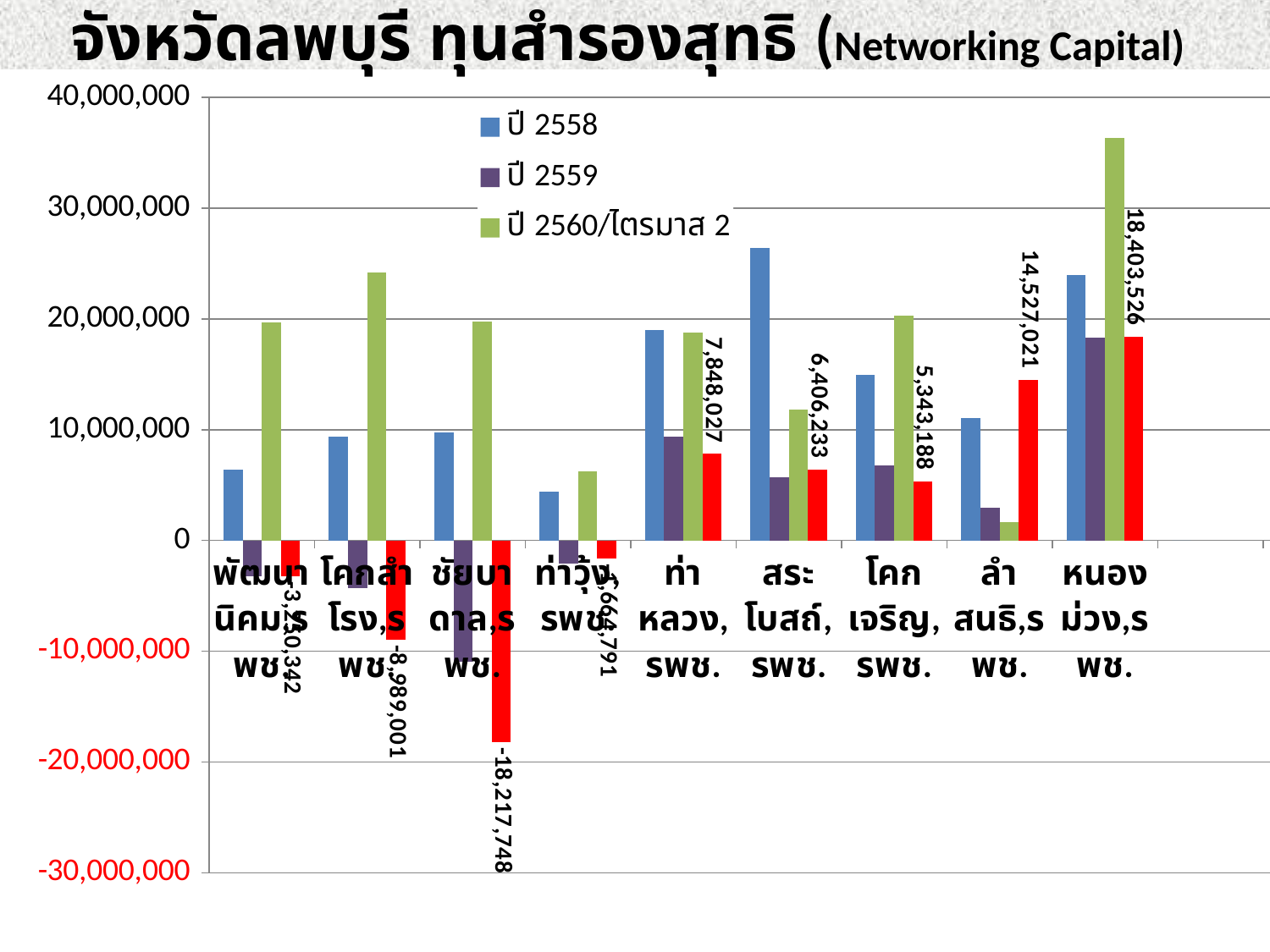

# จังหวัดลพบุรี ทุนสำรองสุทธิ (Networking Capital)

### Chart

| Category | ปี 2558 | ปี 2559 | ปี 2560/ไตรมาส 2 | ปี 2560/ไตรมาส 4 |
|---|---|---|---|---|
| พัฒนานิคม,รพช. | 6377983.0 | -3257526.0 | 19704906.0 | -3250342.3599999994 |
| โคกสำโรง,รพช. | 9368778.0 | -4316156.0 | 24194441.0 | -8989001.49000001 |
| ชัยบาดาล,รพช. | 9787378.0 | -10966048.0 | 19777150.0 | -18217748.0 |
| ท่าวุ้ง,รพช. | 4380532.0 | -2072891.0 | 6255648.0 | -1664791.0 |
| ท่าหลวง,รพช. | 18992841.0 | 9413727.0 | 18749621.0 | 7848027.0 |
| สระโบสถ์,รพช. | 26430573.0 | 5695998.0 | 11855365.0 | 6406233.170000002 |
| โคกเจริญ,รพช. | 14977419.0 | 6764188.0 | 20291142.0 | 5343188.0 |
| ลำสนธิ,รพช. | 11056982.0 | 2934273.0 | 1663314.0 | 14527021.0 |
| หนองม่วง,รพช. | 23976206.0 | 18318853.0 | 36369238.0 | 18403526.0 |